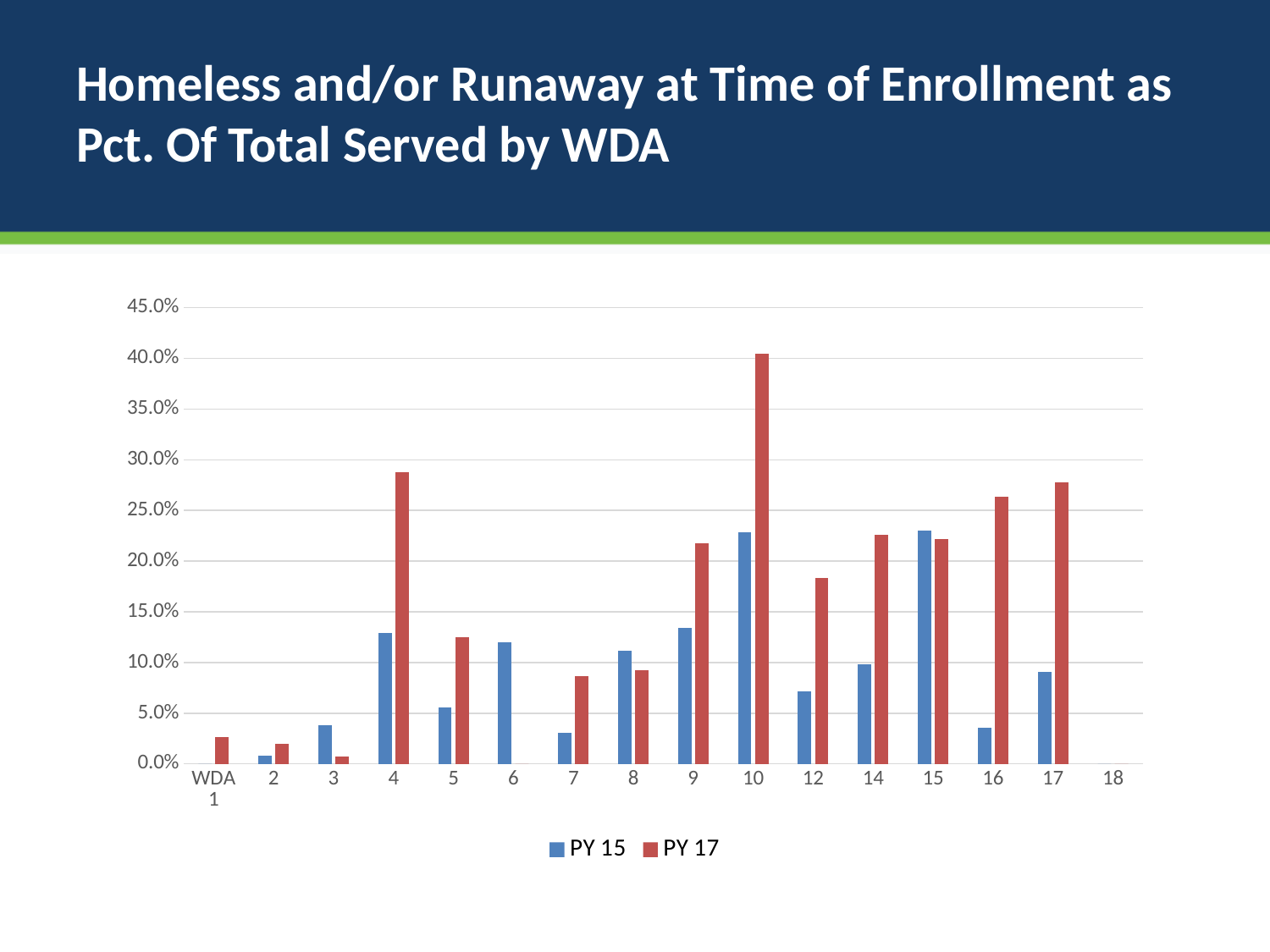

# Homeless and/or Runaway at Time of Enrollment as Pct. Of Total Served by WDA

### Chart

| Category | PY 15 | PY 17 |
|---|---|---|
| WDA 1 | 0.0 | 0.02631578947368421 |
| 2 | 0.00847457627118644 | 0.019736842105263157 |
| 3 | 0.0379746835443038 | 0.007633587786259542 |
| 4 | 0.12903225806451613 | 0.288135593220339 |
| 5 | 0.05555555555555555 | 0.125 |
| 6 | 0.12 | 0.0 |
| 7 | 0.030612244897959183 | 0.08641975308641975 |
| 8 | 0.11170212765957446 | 0.09210526315789473 |
| 9 | 0.13389121338912133 | 0.21739130434782608 |
| 10 | 0.22871046228710462 | 0.40482573726541554 |
| 12 | 0.07142857142857142 | 0.18333333333333332 |
| 14 | 0.09782608695652174 | 0.2261904761904762 |
| 15 | 0.23026315789473684 | 0.2222222222222222 |
| 16 | 0.03571428571428571 | 0.2631578947368421 |
| 17 | 0.09090909090909091 | 0.2777777777777778 |
| 18 | 0.0 | 0.0 |